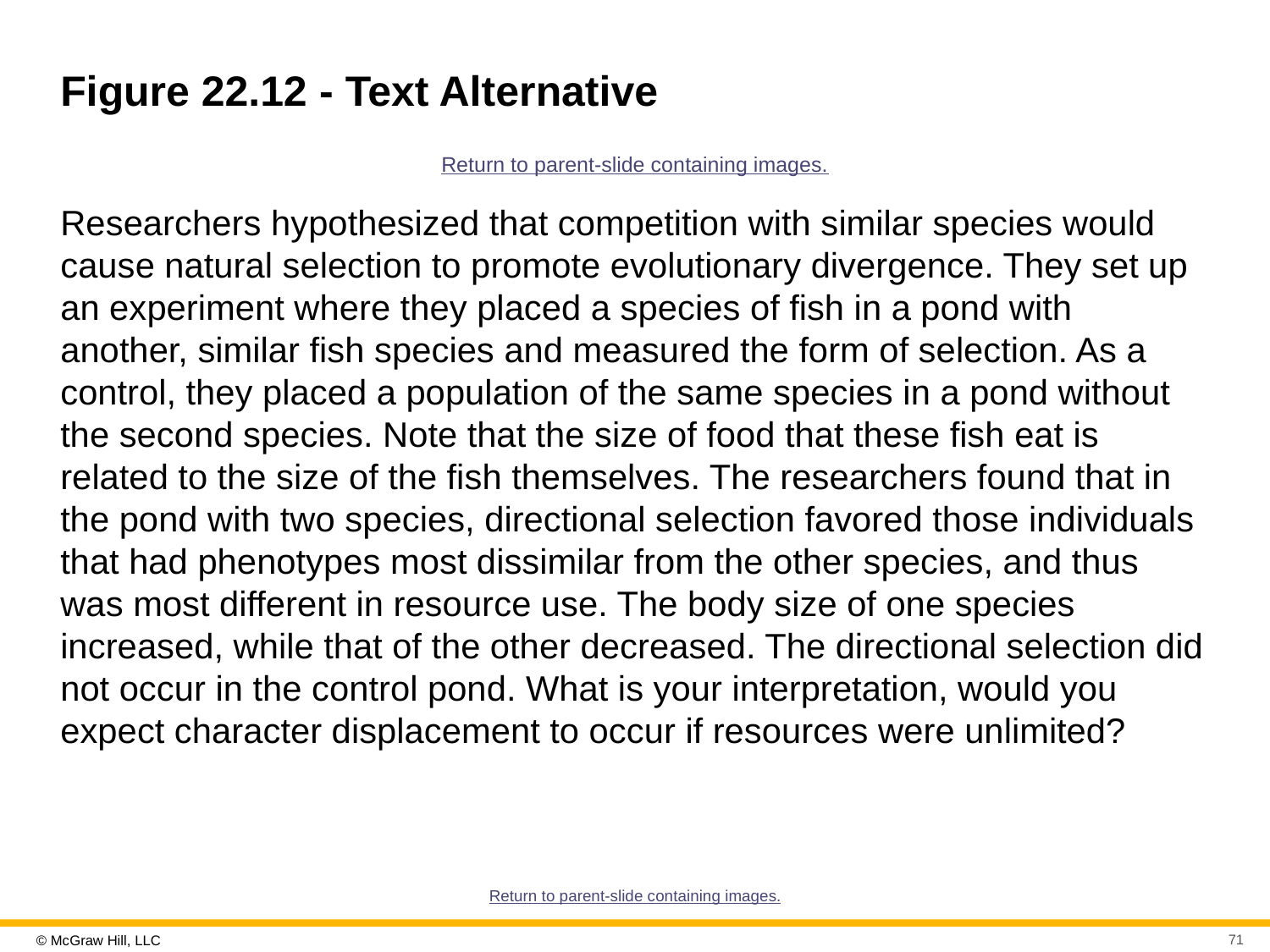

# Figure 22.12 - Text Alternative
Return to parent-slide containing images.
Researchers hypothesized that competition with similar species would cause natural selection to promote evolutionary divergence. They set up an experiment where they placed a species of fish in a pond with another, similar fish species and measured the form of selection. As a control, they placed a population of the same species in a pond without the second species. Note that the size of food that these fish eat is related to the size of the fish themselves. The researchers found that in the pond with two species, directional selection favored those individuals that had phenotypes most dissimilar from the other species, and thus was most different in resource use. The body size of one species increased, while that of the other decreased. The directional selection did not occur in the control pond. What is your interpretation, would you expect character displacement to occur if resources were unlimited?
Return to parent-slide containing images.
71